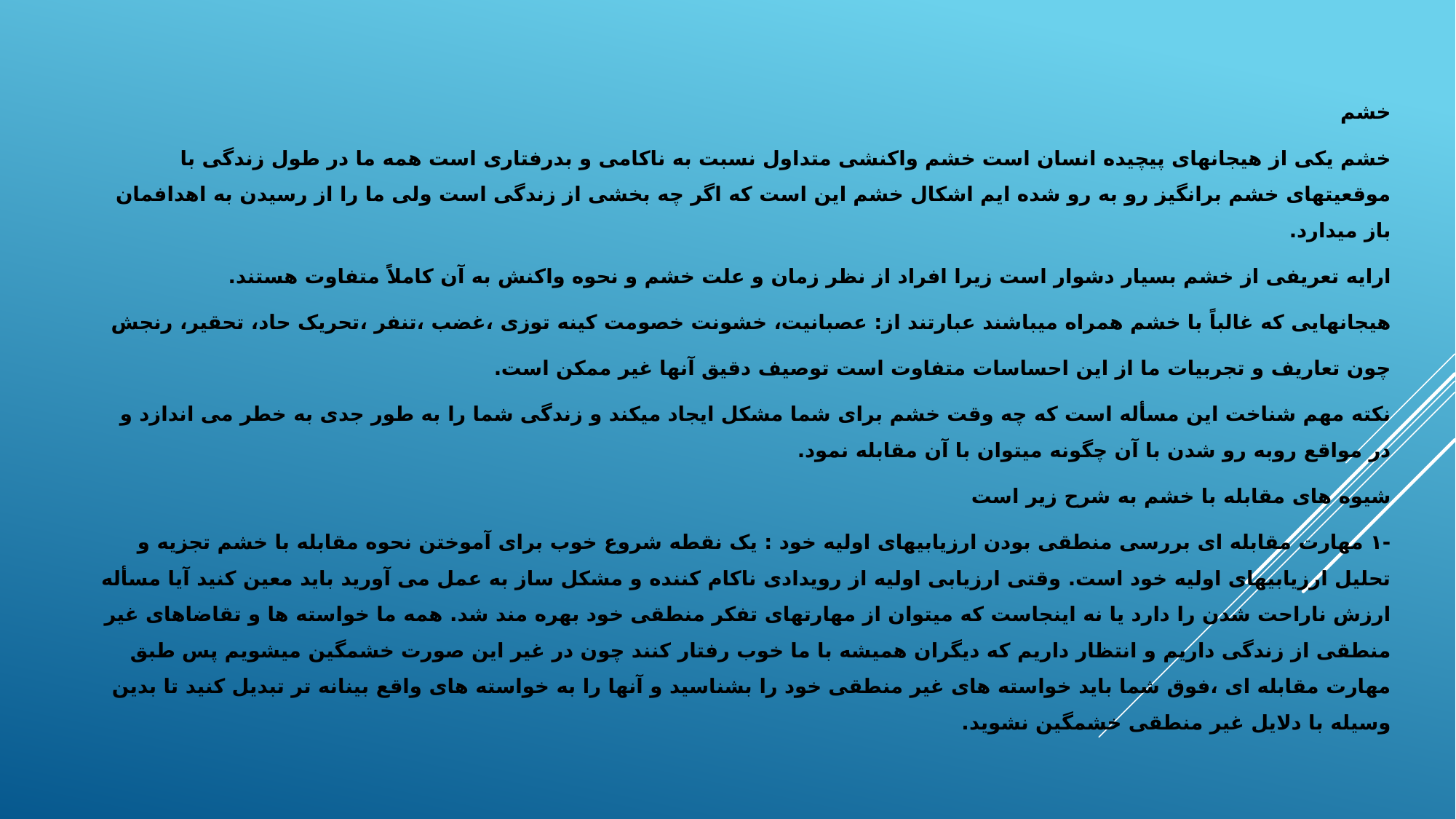

خشم
خشم یکی از هیجانهای پیچیده انسان است خشم واکنشی متداول نسبت به ناکامی و بدرفتاری است همه ما در طول زندگی با موقعیتهای خشم برانگیز رو به رو شده ایم اشکال خشم این است که اگر چه بخشی از زندگی است ولی ما را از رسیدن به اهدافمان باز میدارد.
ارایه تعریفی از خشم بسیار دشوار است زیرا افراد از نظر زمان و علت خشم و نحوه واکنش به آن کاملاً متفاوت هستند.
هیجانهایی که غالباً با خشم همراه میباشند عبارتند از: عصبانیت، خشونت خصومت کینه توزی ،غضب ،تنفر ،تحریک حاد، تحقیر، رنجش
چون تعاریف و تجربیات ما از این احساسات متفاوت است توصیف دقیق آنها غیر ممکن است.
نکته مهم شناخت این مسأله است که چه وقت خشم برای شما مشکل ایجاد میکند و زندگی شما را به طور جدی به خطر می اندازد و در مواقع روبه رو شدن با آن چگونه میتوان با آن مقابله نمود.
شیوه های مقابله با خشم به شرح زیر است
-۱ مهارت مقابله ای بررسی منطقی بودن ارزیابیهای اولیه خود : یک نقطه شروع خوب برای آموختن نحوه مقابله با خشم تجزیه و تحلیل ارزیابیهای اولیه خود است. وقتی ارزیابی اولیه از رویدادی ناکام کننده و مشکل ساز به عمل می آورید باید معین کنید آیا مسأله ارزش ناراحت شدن را دارد یا نه اینجاست که میتوان از مهارتهای تفکر منطقی خود بهره مند شد. همه ما خواسته ها و تقاضاهای غیر منطقی از زندگی داریم و انتظار داریم که دیگران همیشه با ما خوب رفتار کنند چون در غیر این صورت خشمگین میشویم پس طبق مهارت مقابله ای ،فوق شما باید خواسته های غیر منطقی خود را بشناسید و آنها را به خواسته های واقع بینانه تر تبدیل کنید تا بدین وسیله با دلایل غیر منطقی خشمگین نشوید.